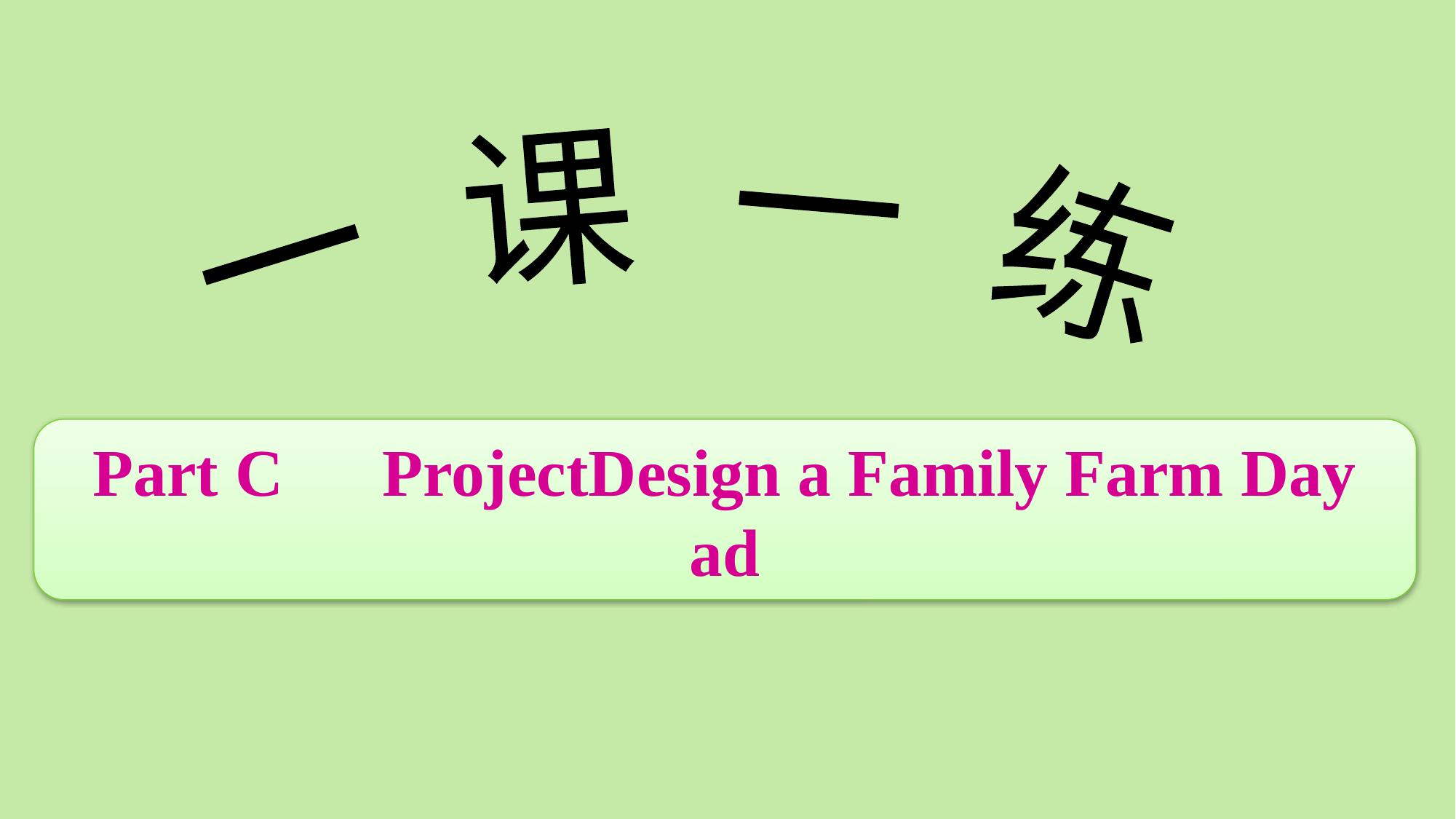

Part C　ProjectDesign a Family Farm Day ad